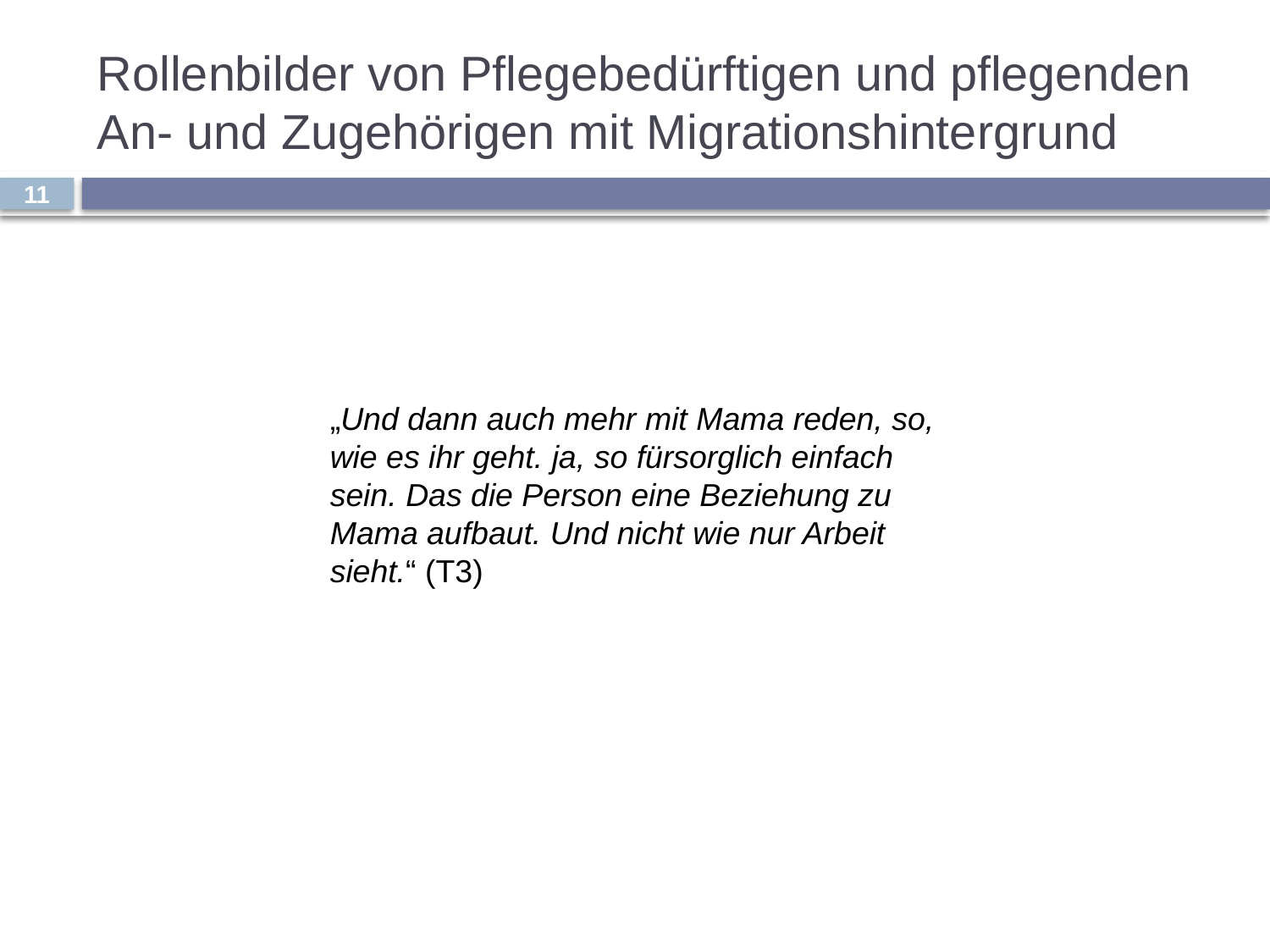

# Rollenbilder von Pflegebedürftigen und pflegenden An- und Zugehörigen mit Migrationshintergrund
11
„Und dann auch mehr mit Mama reden, so, wie es ihr geht. ja, so fürsorglich einfach sein. Das die Person eine Beziehung zu Mama aufbaut. Und nicht wie nur Arbeit sieht.“ (T3)